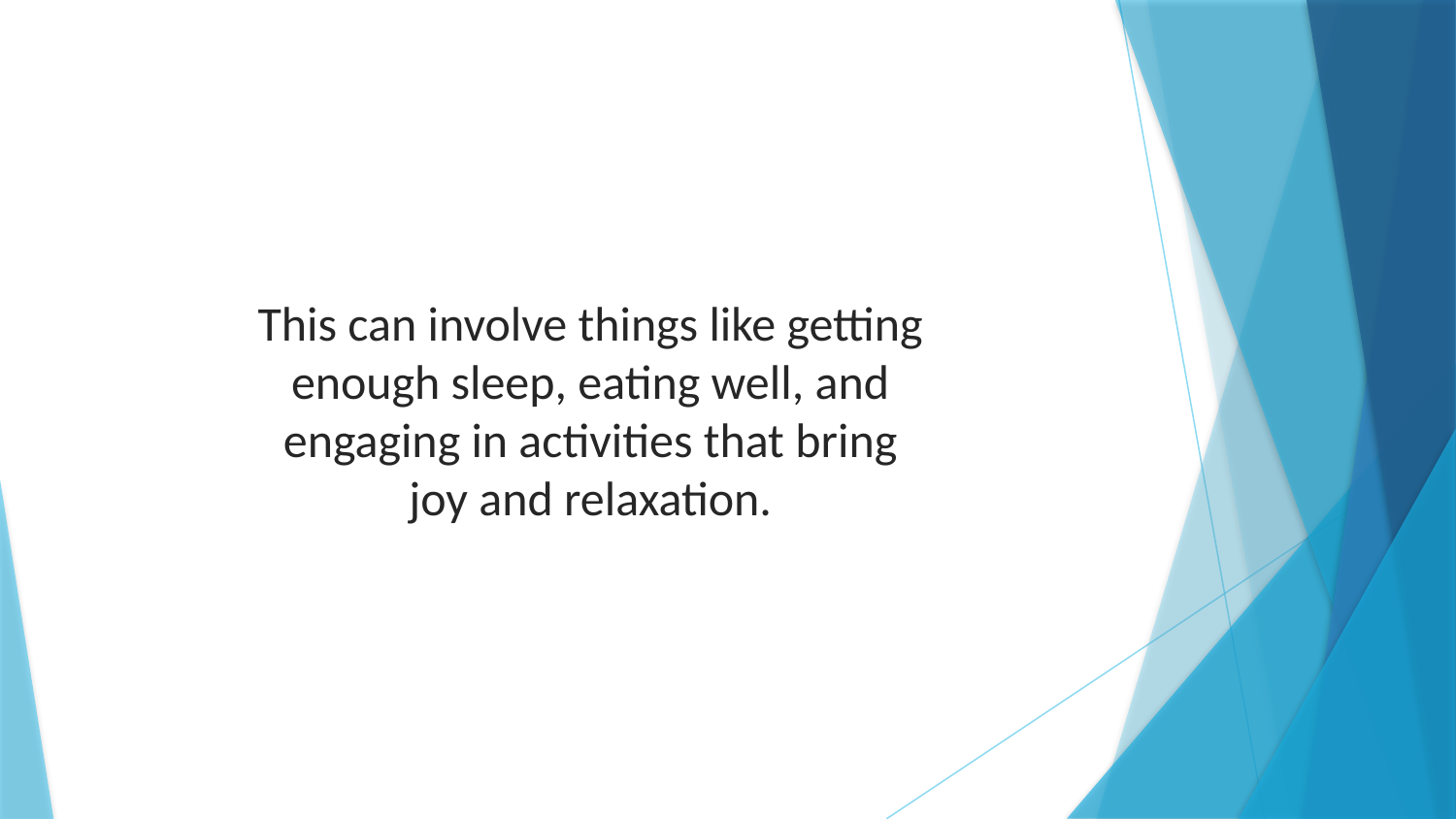

This can involve things like getting enough sleep, eating well, and engaging in activities that bring joy and relaxation.